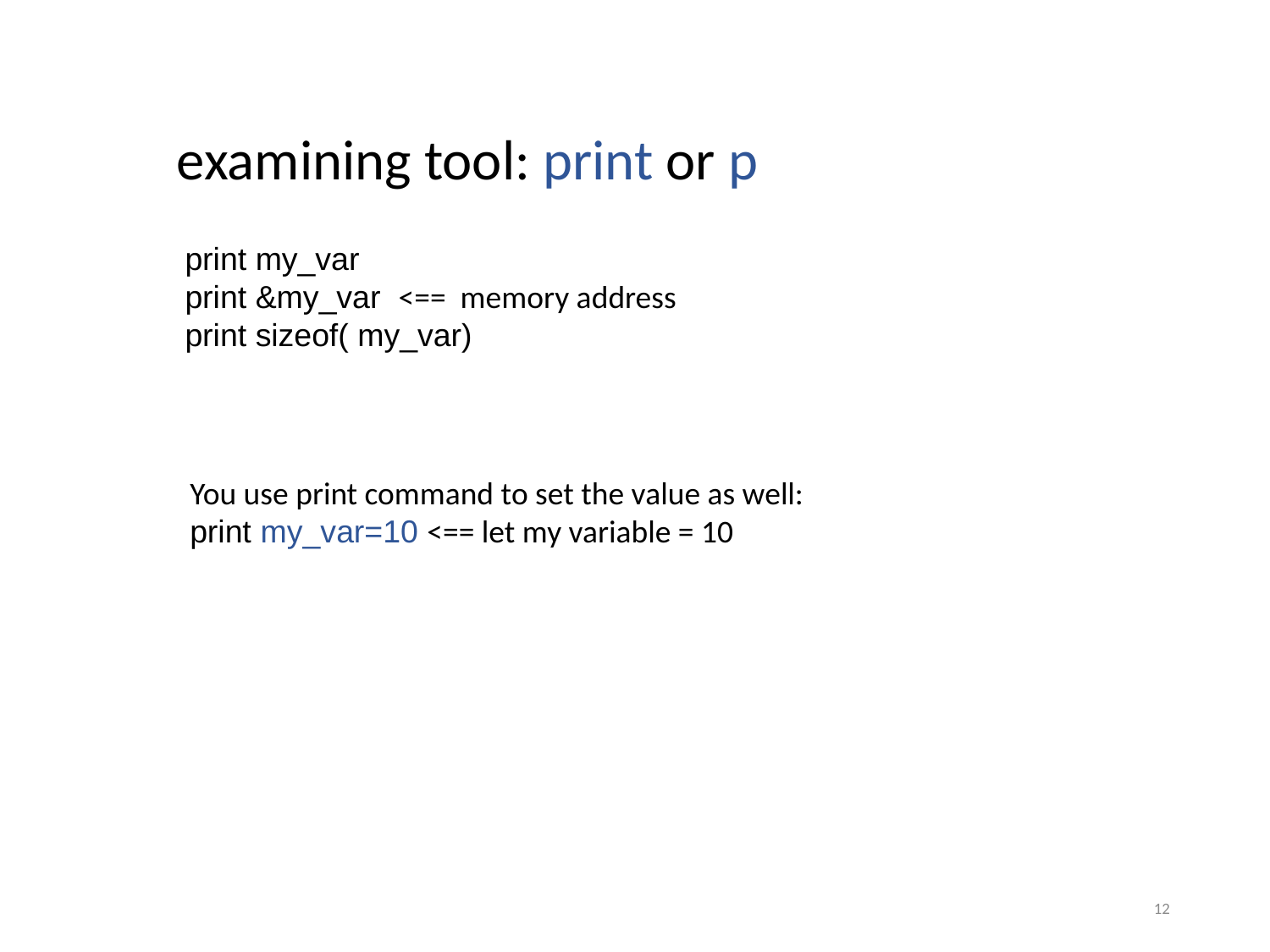

examining tool: print or p
print my_var
print &my_var  <==  memory address
print sizeof( my_var)

You use print command to set the value as well:
print my_var=10 <== let my variable = 10
12